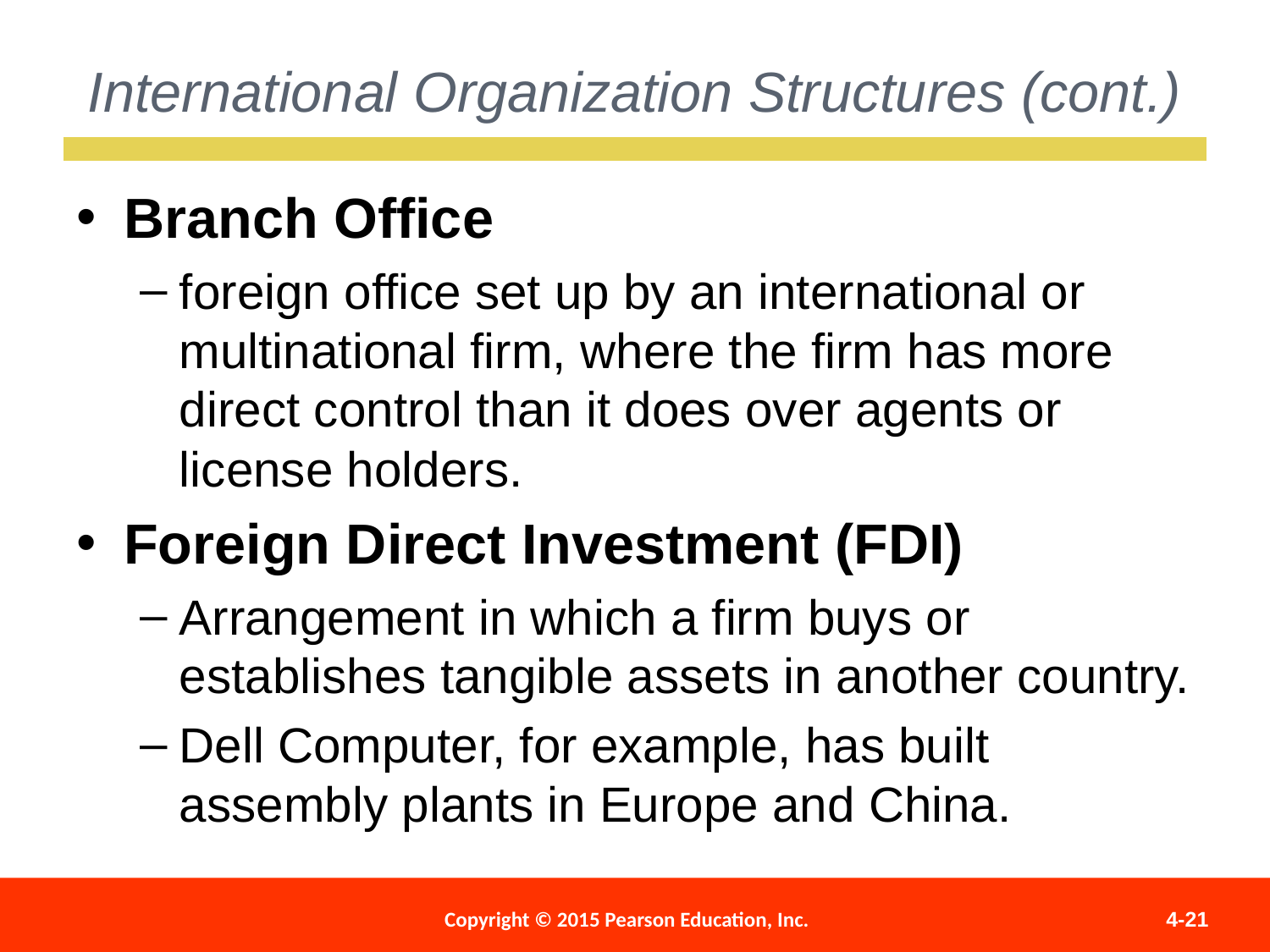

International Organization Structures (cont.)
Branch Office
foreign office set up by an international or multinational firm, where the firm has more direct control than it does over agents or license holders.
Foreign Direct Investment (FDI)
Arrangement in which a firm buys or establishes tangible assets in another country.
Dell Computer, for example, has built assembly plants in Europe and China.